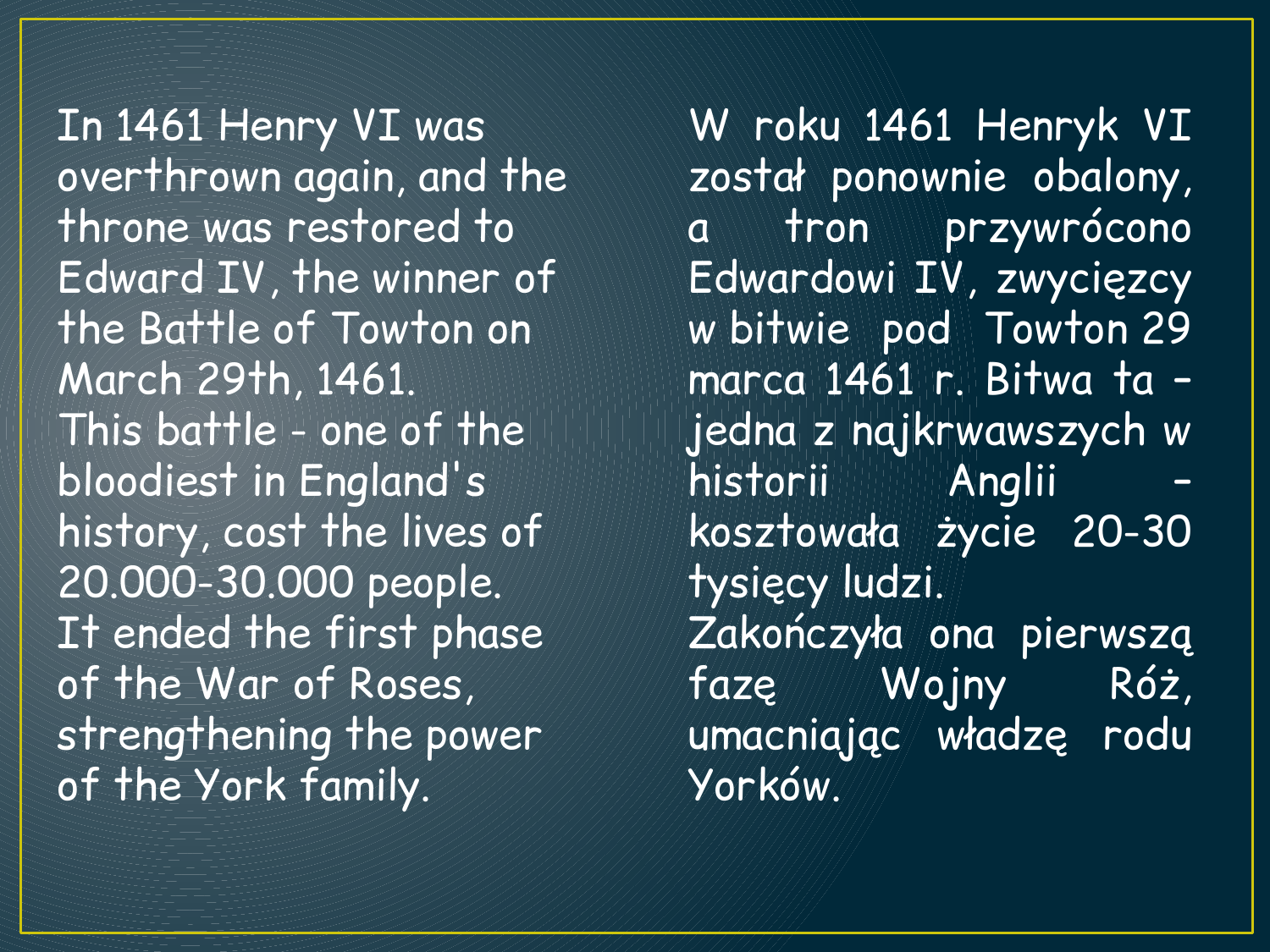

In 1461 Henry VI was overthrown again, and the throne was restored to Edward IV, the winner of the Battle of Towton on March 29th, 1461.
This battle - one of the bloodiest in England's history, cost the lives of 20.000-30.000 people.
It ended the first phase of the War of Roses, strengthening the power of the York family.
W roku 1461 Henryk VI został ponownie obalony, a tron przywrócono Edwardowi IV, zwycięzcy w bitwie pod Towton 29 marca 1461 r. Bitwa ta – jedna z najkrwawszych w historii Anglii – kosztowała życie 20-30 tysięcy ludzi.
Zakończyła ona pierwszą fazę Wojny Róż, umacniając władzę rodu Yorków.